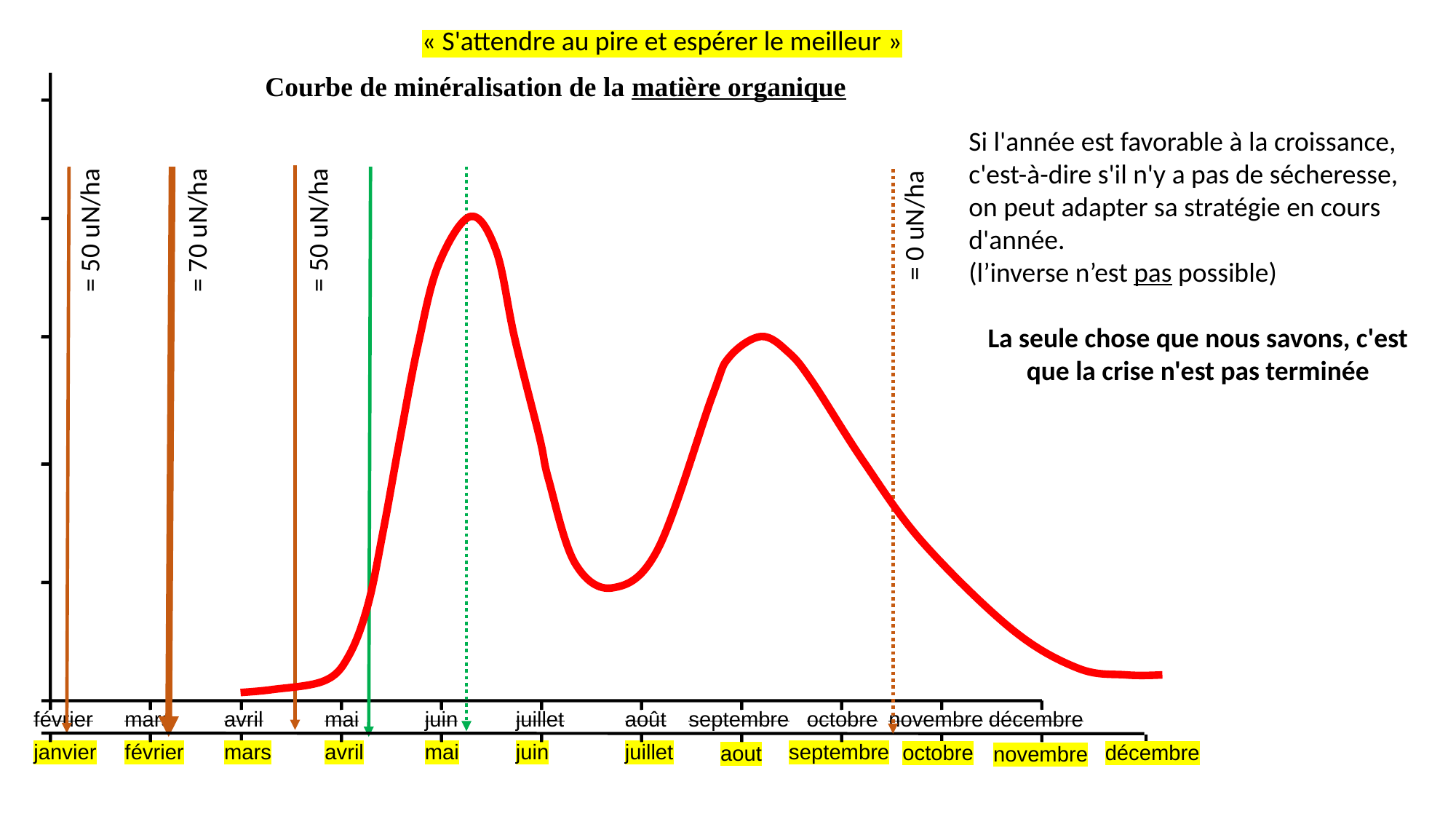

« S'attendre au pire et espérer le meilleur »
Courbe de minéralisation de la matière organique

Si l'année est favorable à la croissance, c'est-à-dire s'il n'y a pas de sécheresse, on peut adapter sa stratégie en cours d'année.
(l’inverse n’est pas possible)

La seule chose que nous savons, c'est que la crise n'est pas terminée
 = 50 uN/ha
 = 70 uN/ha
 = 50 uN/ha
 = 0 uN/ha

février

mars

avril

mai

juin

juillet

août

septembre

octobre

novembre

décembre

janvier

février

mars

avril

mai

juin

juillet

septembre

octobre
décembre
aout

novembre